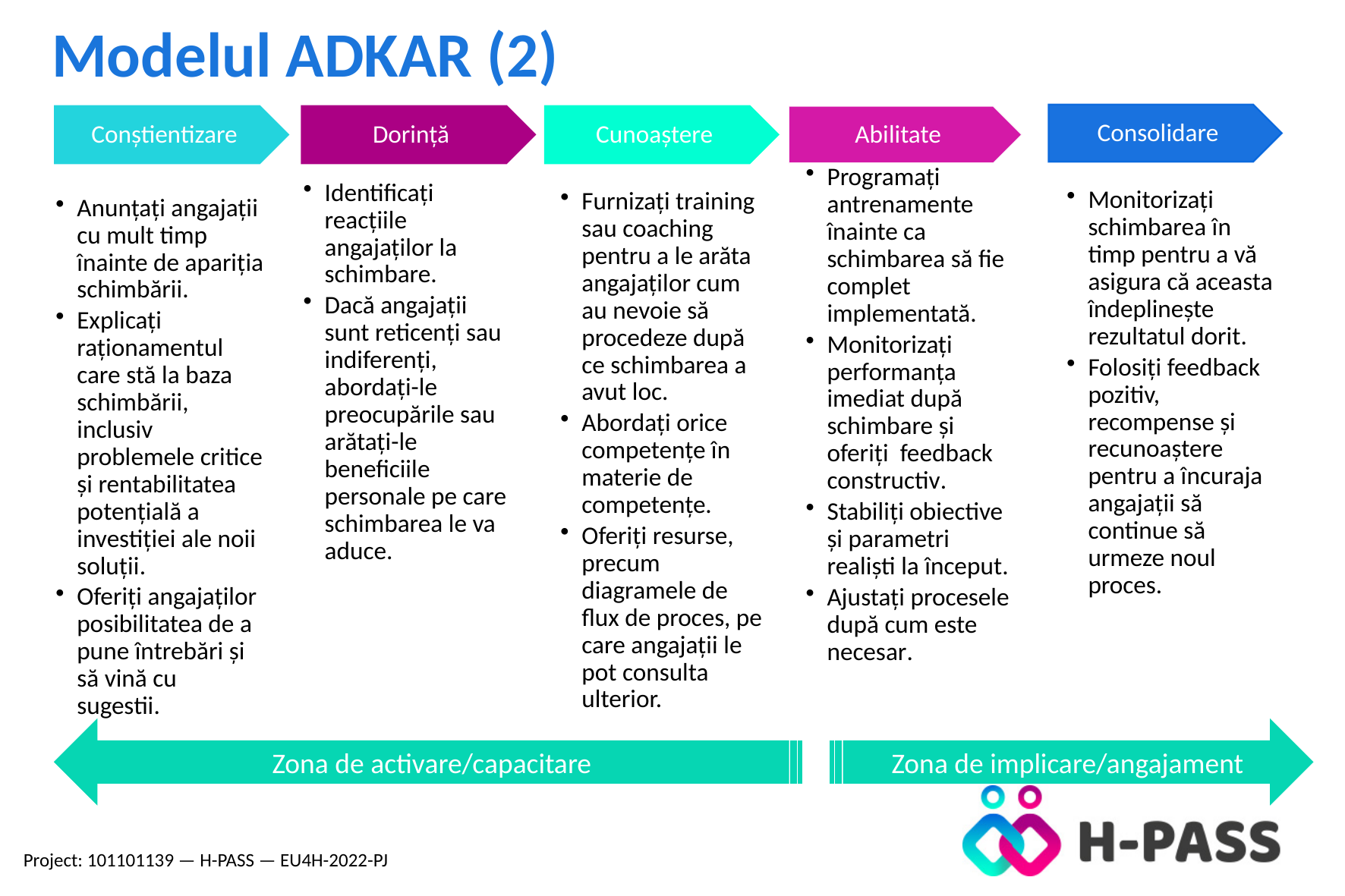

Modelul ADKAR (2)
Conștientizare
Anunțați angajații cu mult timp înainte de apariția schimbării.
Explicați raționamentul care stă la baza schimbării, inclusiv problemele critice și rentabilitatea potențială a investiției ale noii soluții.
Oferiți angajaților posibilitatea de a pune întrebări și să vină cu sugestii.
Dorință
Identificați reacțiile angajaților la schimbare.
Dacă angajații sunt reticenți sau indiferenți, abordați-le preocupările sau arătați-le beneficiile personale pe care schimbarea le va aduce.
Cunoaștere
Furnizați training sau coaching pentru a le arăta angajaților cum au nevoie să procedeze după ce schimbarea a avut loc.
Abordați orice competențe în materie de competențe.
Oferiți resurse, precum diagramele de flux de proces, pe care angajații le pot consulta ulterior.
Abilitate
Programați antrenamente înainte ca schimbarea să fie complet implementată.
Monitorizați performanța imediat după schimbare și oferiți  feedback constructiv.
Stabiliți obiective și parametri realiști la început.
Ajustați procesele după cum este necesar.
Consolidare
Monitorizați schimbarea în timp pentru a vă asigura că aceasta îndeplinește rezultatul dorit.
Folosiți feedback pozitiv, recompense și recunoaștere pentru a încuraja angajații să continue să urmeze noul proces.
Zona de implicare/angajament
Zona de activare/capacitare
Project: 101101139 — H-PASS — EU4H-2022-PJ